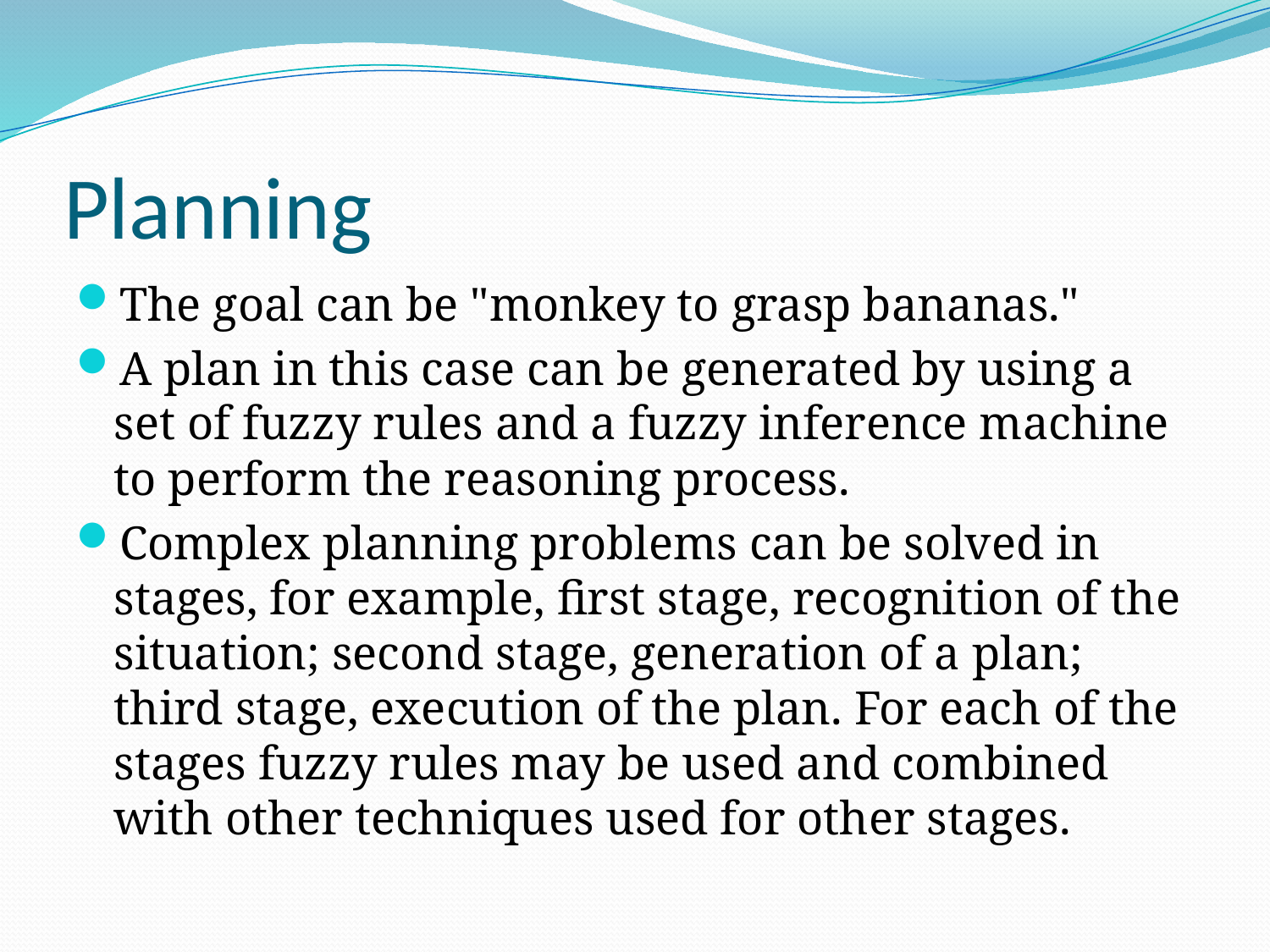

# Planning
The goal can be "monkey to grasp bananas."
A plan in this case can be generated by using a set of fuzzy rules and a fuzzy inference machine to perform the reasoning process.
Complex planning problems can be solved in stages, for example, first stage, recognition of the situation; second stage, generation of a plan; third stage, execution of the plan. For each of the stages fuzzy rules may be used and combined with other techniques used for other stages.